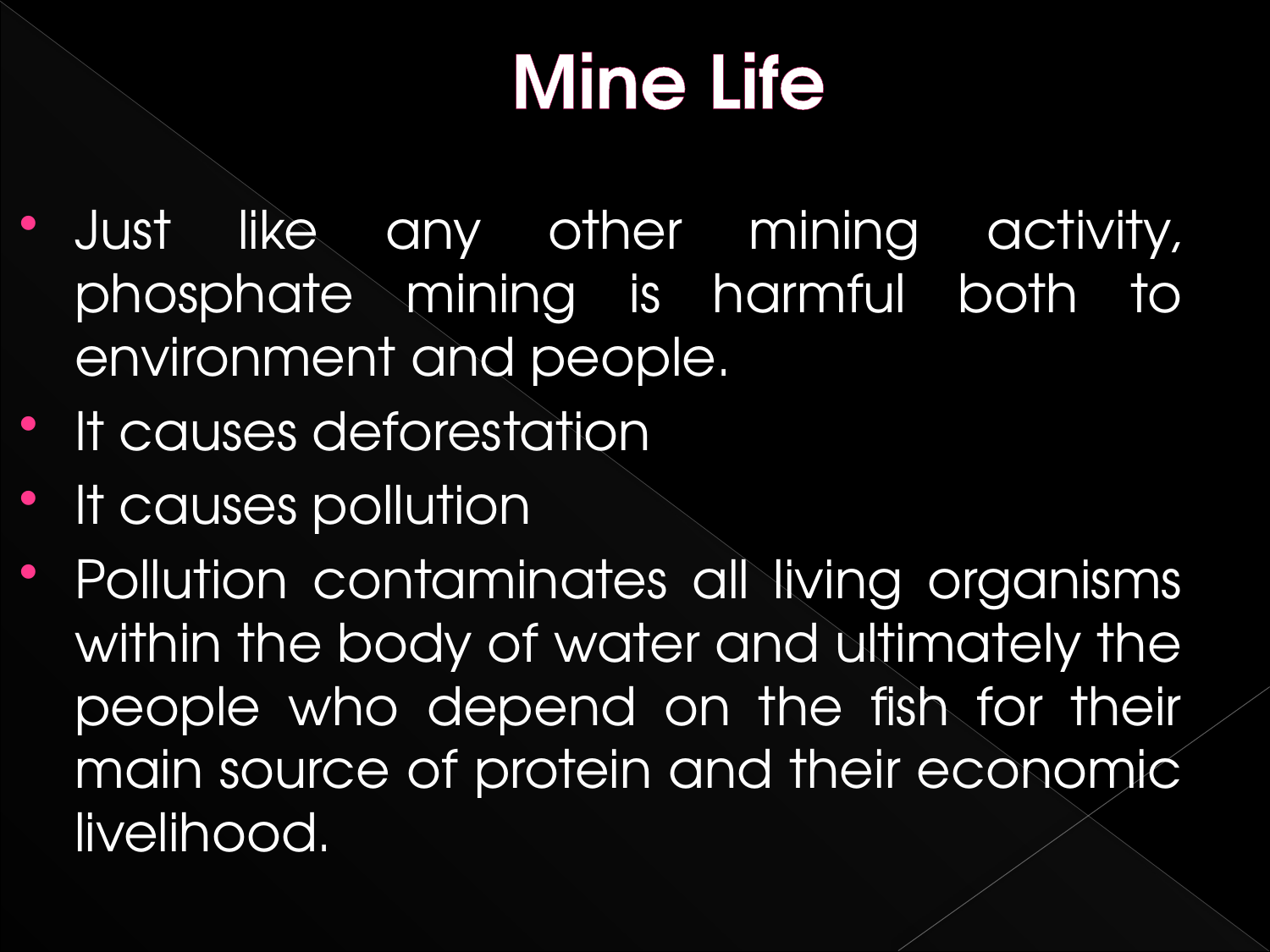

# Mine Life
Just like any other mining activity, phosphate mining is harmful both to environment and people.
It causes deforestation
It causes pollution
Pollution contaminates all living organisms within the body of water and ultimately the people who depend on the fish for their main source of protein and their economic livelihood.